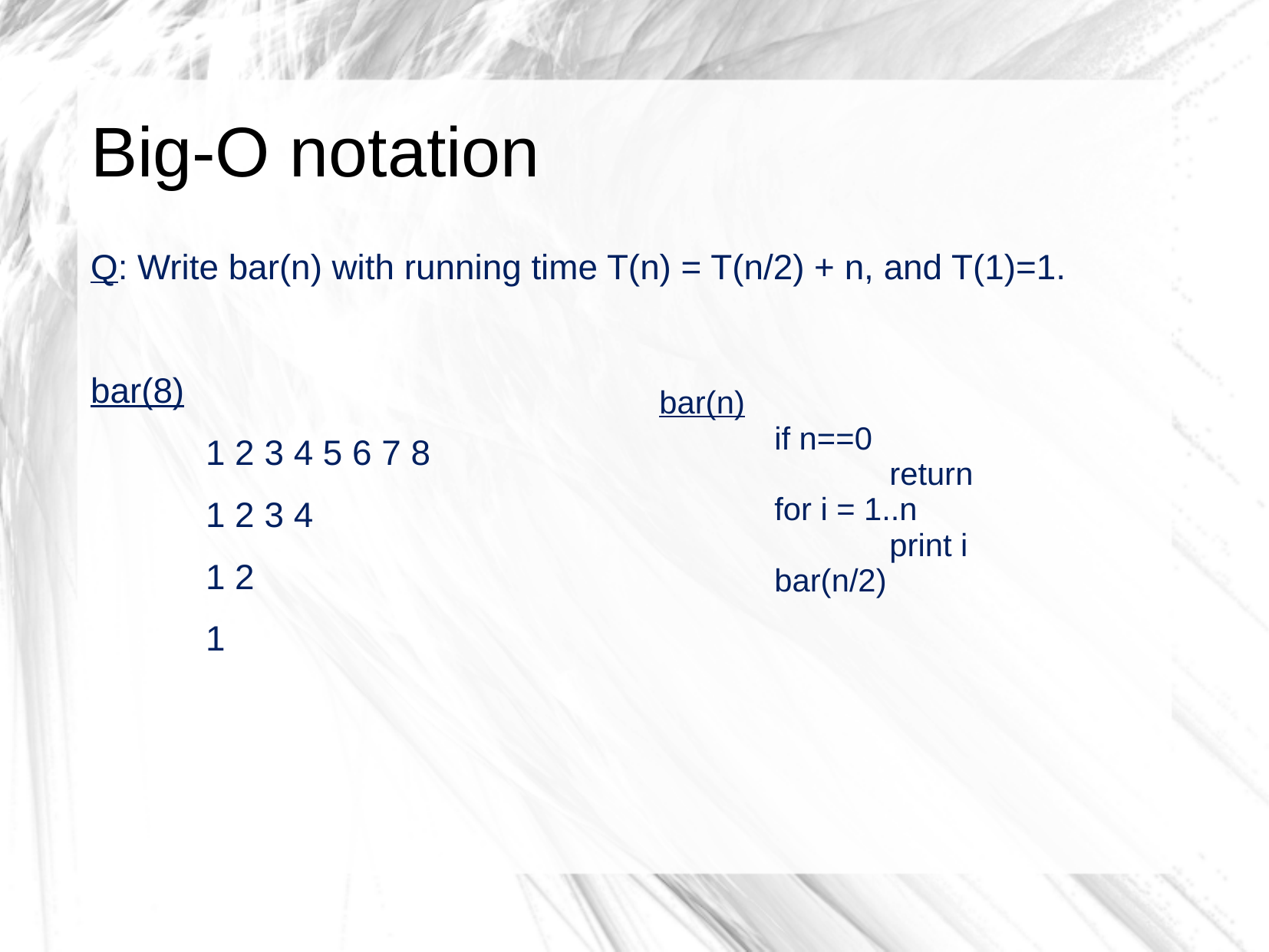

# Big-O notation
Q: Write bar(n) with running time T(n) = T(n/2) + n, and T(1)=1.

bar(8)
	1 2 3 4 5 6 7 8
	1 2 3 4
	1 2
	1
bar(n)
	if n==0
		return
	for i = 1..n
		print i
	bar(n/2)